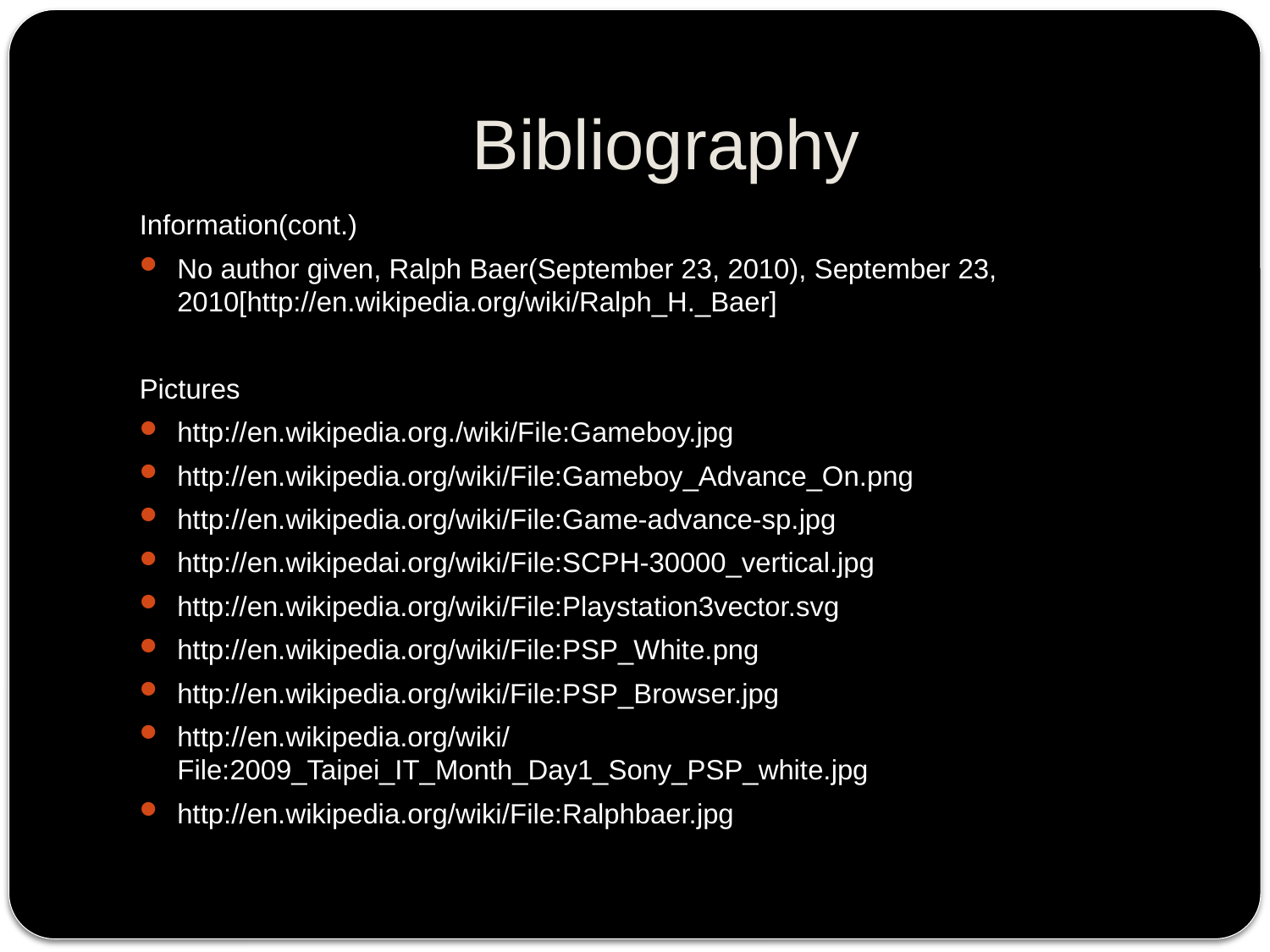

# Bibliography
Information(cont.)
No author given, Ralph Baer(September 23, 2010), September 23, 2010[http://en.wikipedia.org/wiki/Ralph_H._Baer]

Pictures
http://en.wikipedia.org./wiki/File:Gameboy.jpg
http://en.wikipedia.org/wiki/File:Gameboy_Advance_On.png
http://en.wikipedia.org/wiki/File:Game-advance-sp.jpg
http://en.wikipedai.org/wiki/File:SCPH-30000_vertical.jpg
http://en.wikipedia.org/wiki/File:Playstation3vector.svg
http://en.wikipedia.org/wiki/File:PSP_White.png
http://en.wikipedia.org/wiki/File:PSP_Browser.jpg
http://en.wikipedia.org/wiki/File:2009_Taipei_IT_Month_Day1_Sony_PSP_white.jpg
http://en.wikipedia.org/wiki/File:Ralphbaer.jpg